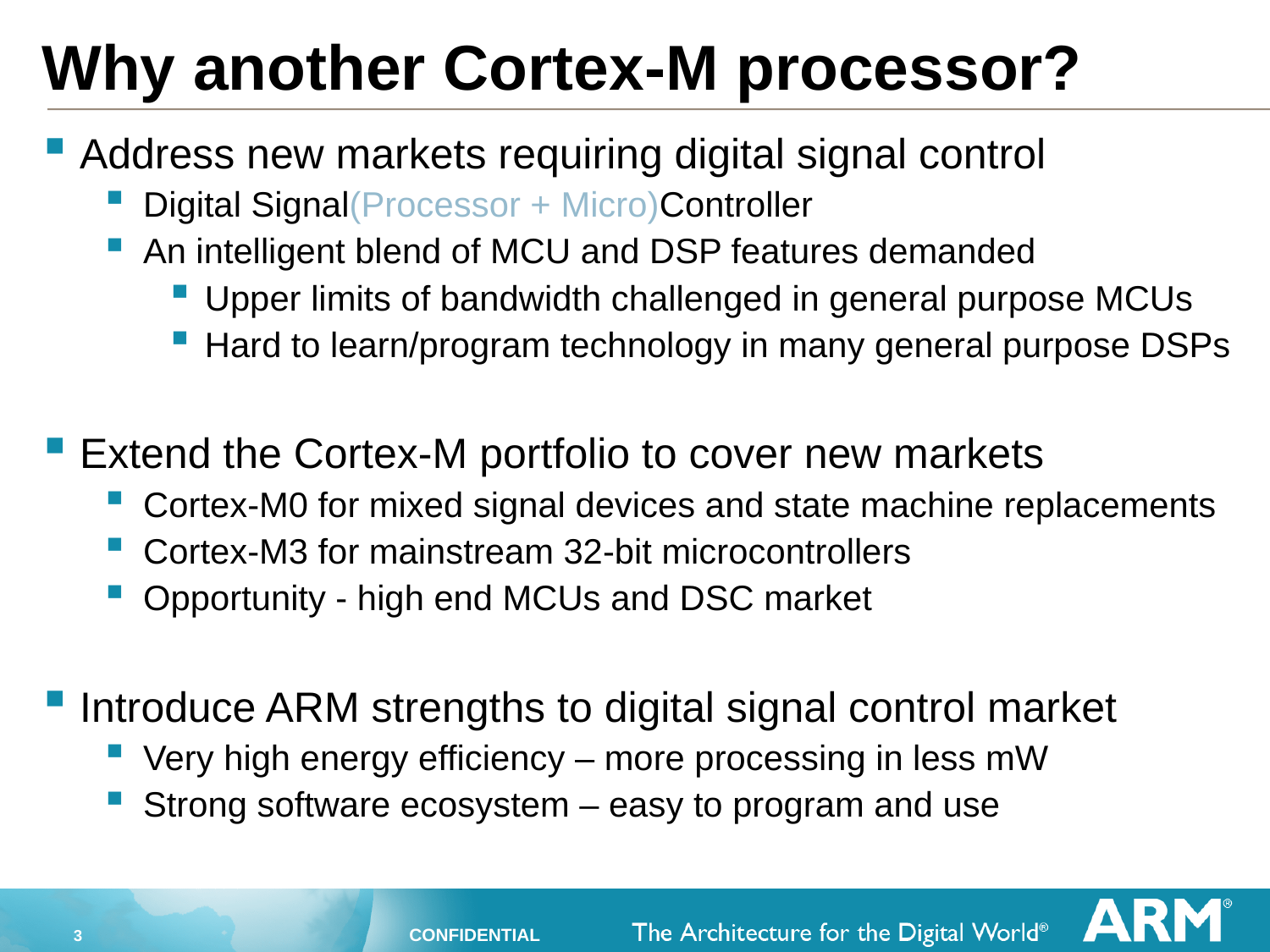

# Why another Cortex-M processor?
Address new markets requiring digital signal control
Digital Signal(Processor + Micro)Controller
An intelligent blend of MCU and DSP features demanded
Upper limits of bandwidth challenged in general purpose MCUs
Hard to learn/program technology in many general purpose DSPs

Extend the Cortex-M portfolio to cover new markets
Cortex-M0 for mixed signal devices and state machine replacements
Cortex-M3 for mainstream 32-bit microcontrollers
Opportunity - high end MCUs and DSC market

Introduce ARM strengths to digital signal control market
Very high energy efficiency – more processing in less mW
Strong software ecosystem – easy to program and use